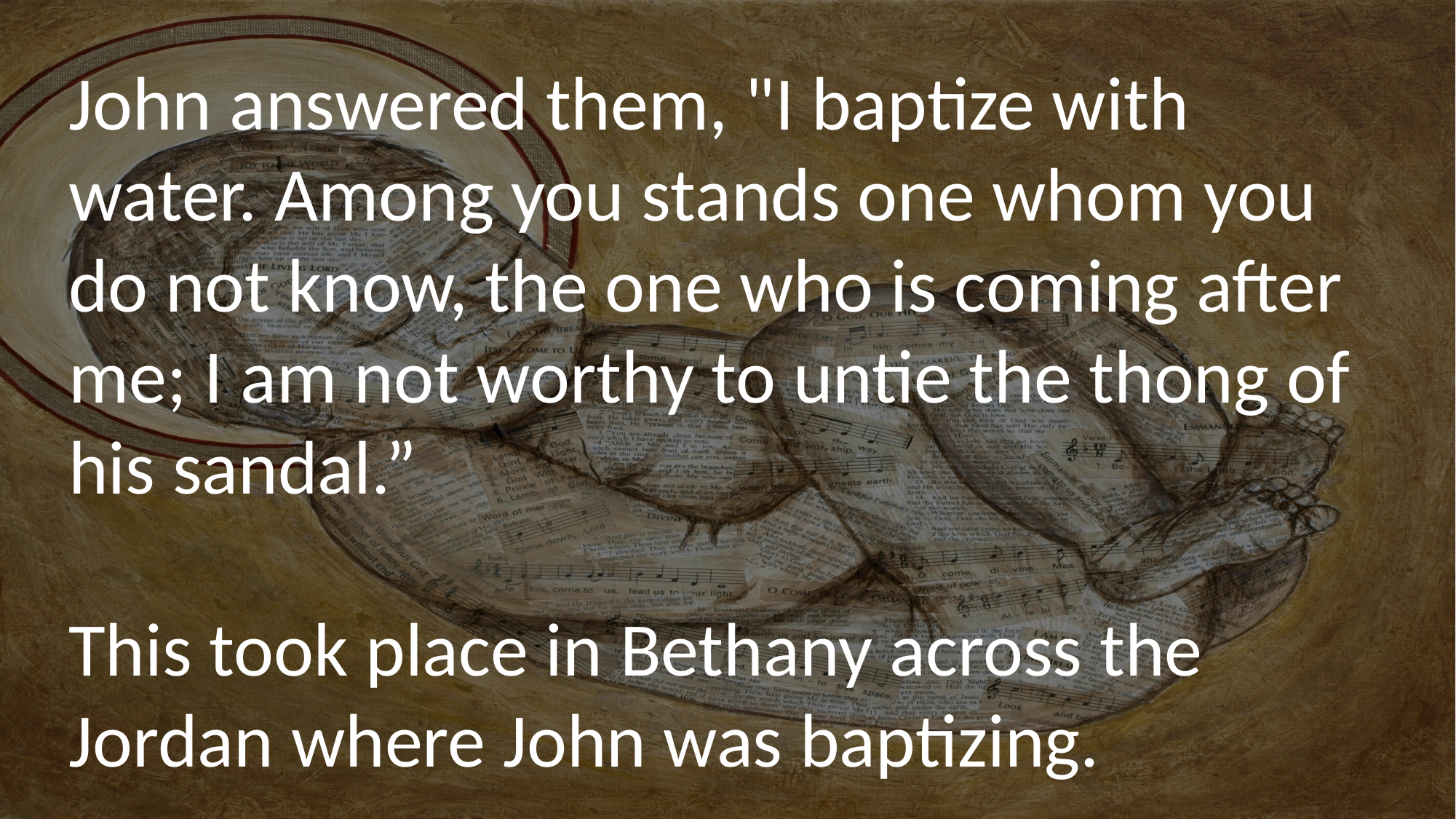

John answered them, "I baptize with water. Among you stands one whom you do not know, the one who is coming after me; I am not worthy to untie the thong of his sandal.”

This took place in Bethany across the Jordan where John was baptizing.